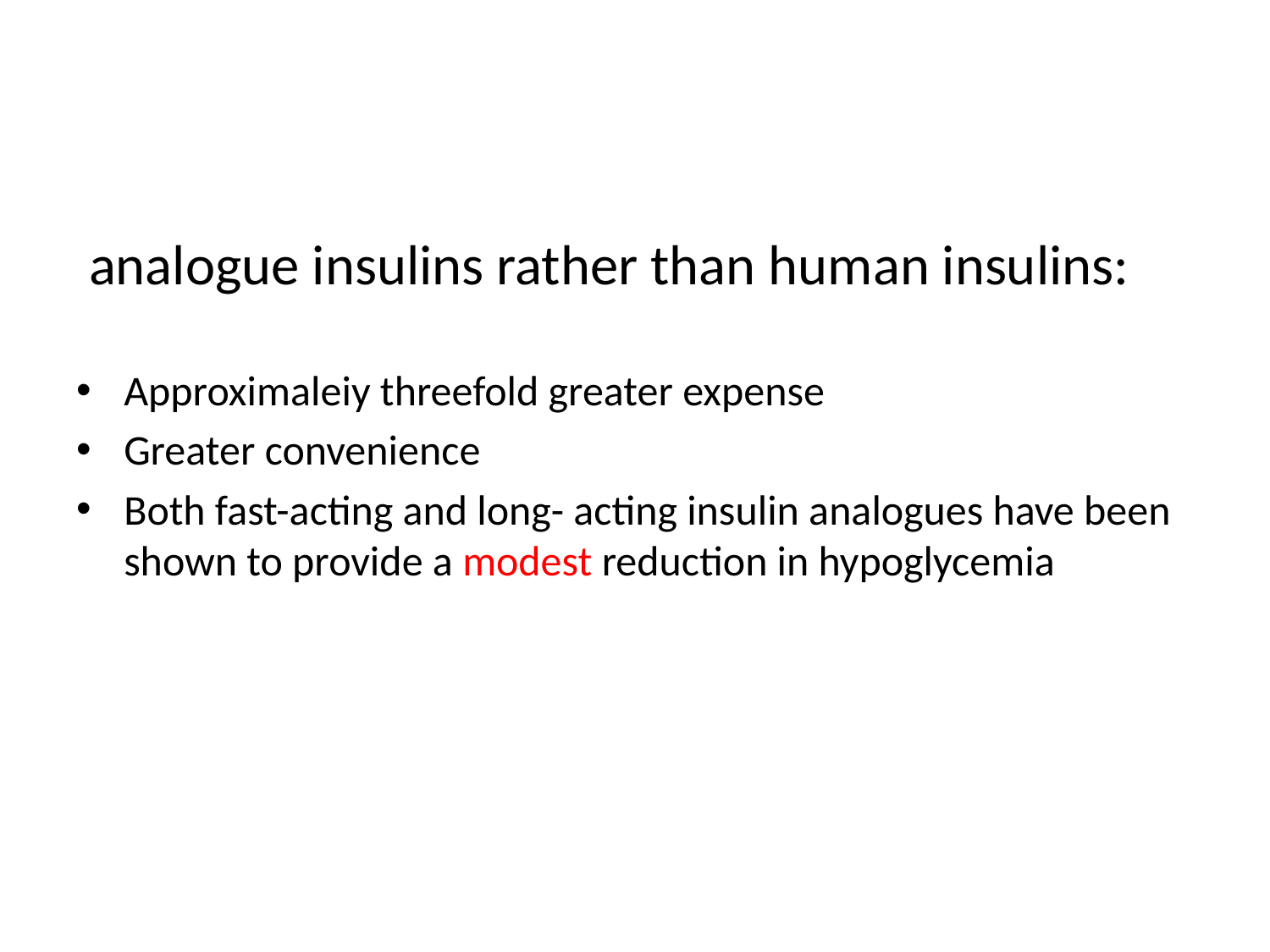

#
 analogue insulins rather than human insulins:

Approximaleiy threefold greater expense
Greater convenience
Both fast-acting and long- acting insulin analogues have been shown to provide a modest reduction in hypoglycemia